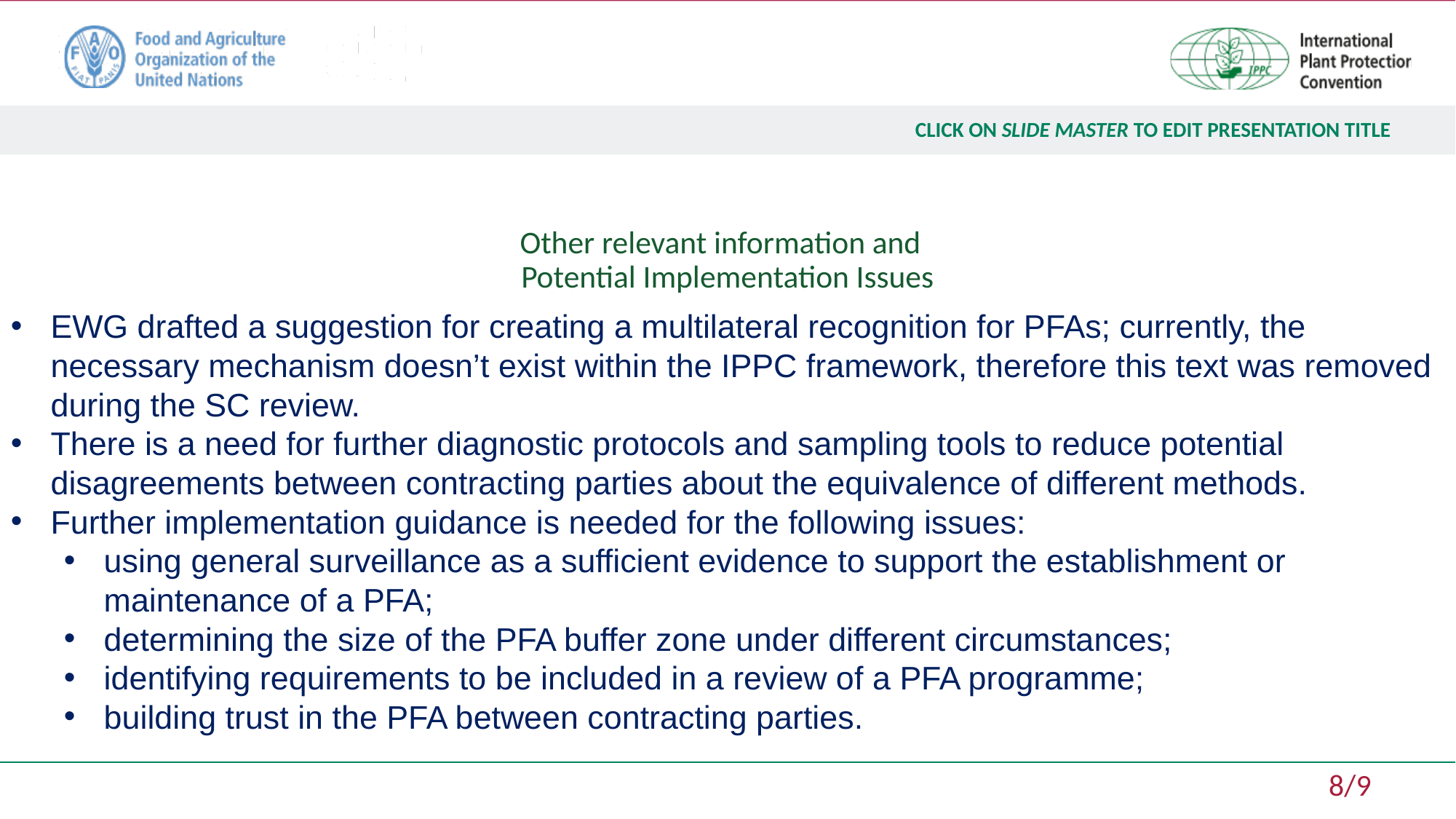

# Other relevant information and Potential Implementation Issues
EWG drafted a suggestion for creating a multilateral recognition for PFAs; currently, the necessary mechanism doesn’t exist within the IPPC framework, therefore this text was removed during the SC review.
There is a need for further diagnostic protocols and sampling tools to reduce potential disagreements between contracting parties about the equivalence of different methods.
Further implementation guidance is needed for the following issues:
using general surveillance as a sufficient evidence to support the establishment or maintenance of a PFA;
determining the size of the PFA buffer zone under different circumstances;
identifying requirements to be included in a review of a PFA programme;
building trust in the PFA between contracting parties.